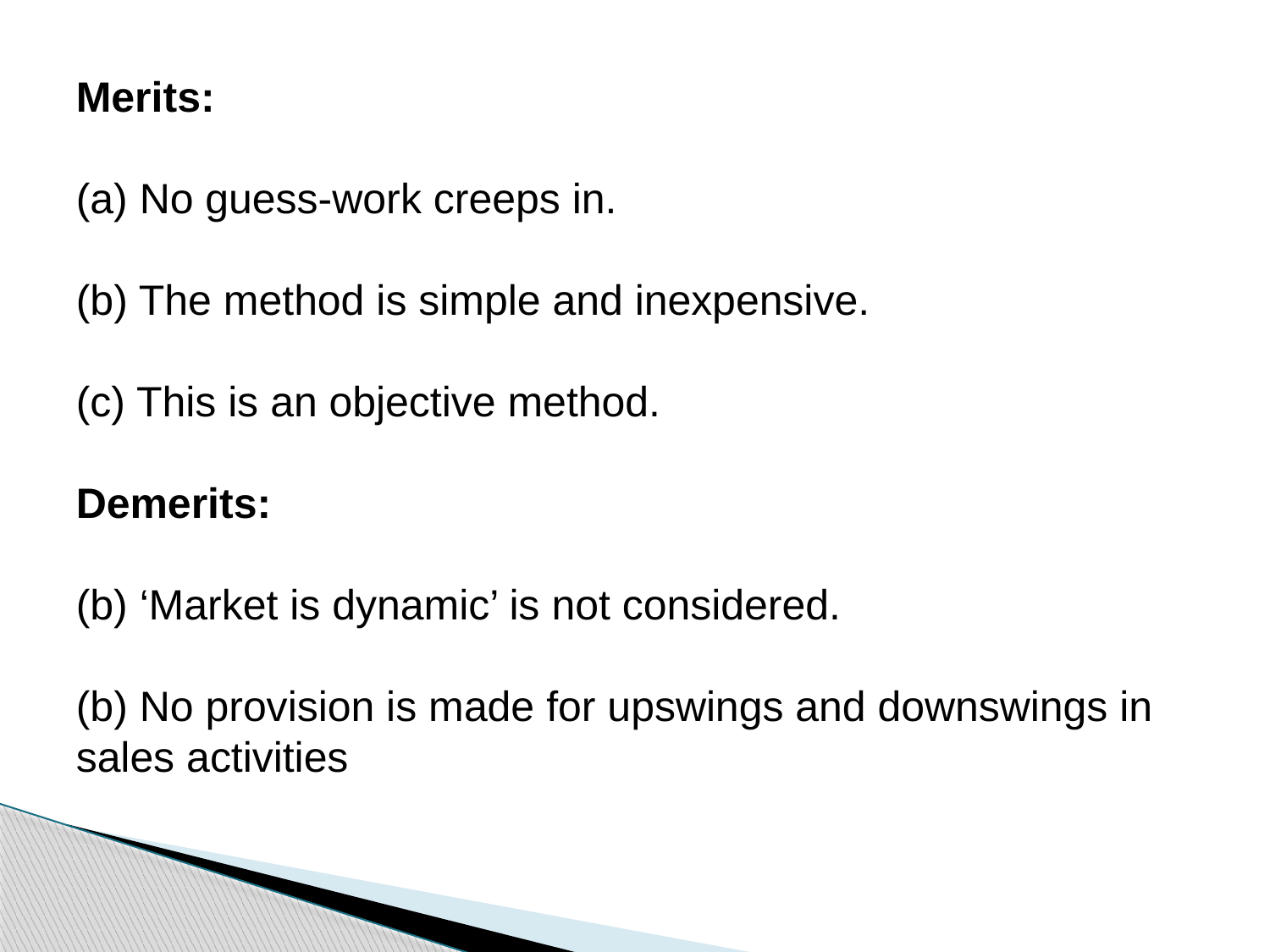

Merits:

No guess-work creeps in.

(b) The method is simple and inexpensive.

(c) This is an objective method.

Demerits:

‘Market is dynamic’ is not considered.

(b) No provision is made for upswings and downswings in sales activities